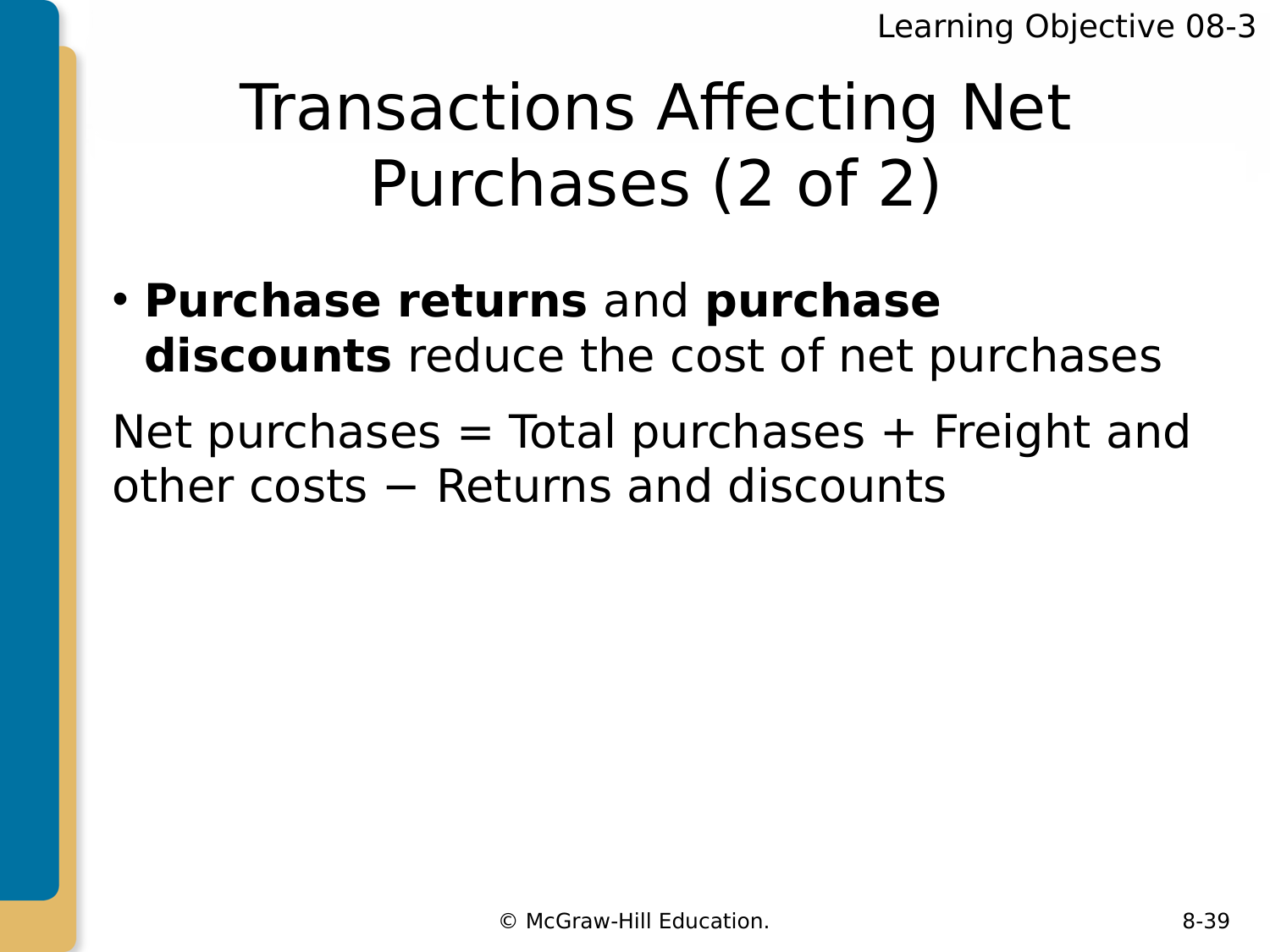

Learning Objective 08-3
# Transactions Affecting Net Purchases (2 of 2)
Purchase returns and purchase discounts reduce the cost of net purchases
Net purchases = Total purchases + Freight and other costs − Returns and discounts